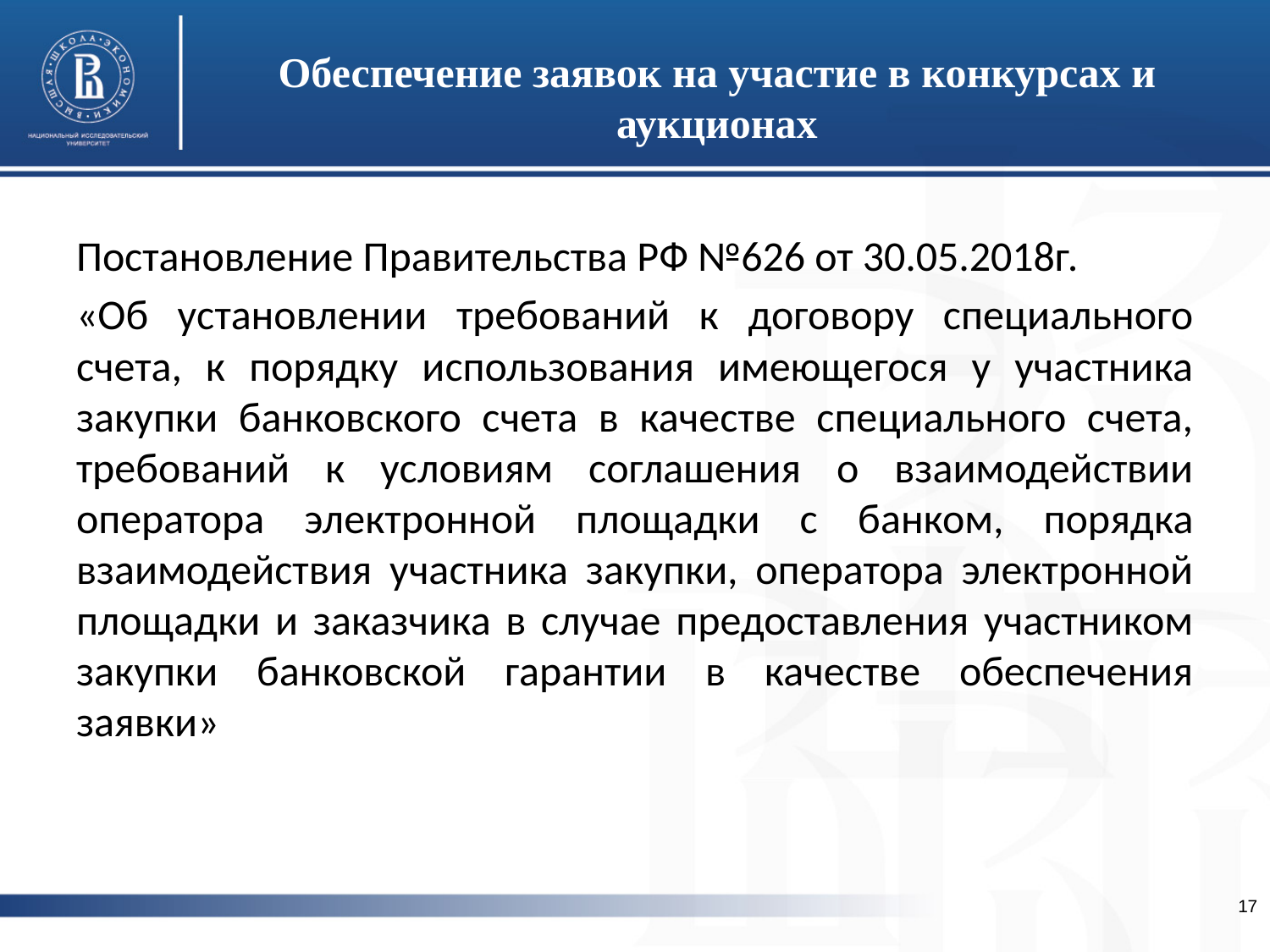

Обеспечение заявок на участие в конкурсах и аукционах
Постановление Правительства РФ №626 от 30.05.2018г.
«Об установлении требований к договору специального счета, ‎к порядку использования имеющегося у участника закупки банковского счета в качестве специального счета, требований к условиям соглашения о взаимодействии оператора электронной площадки с банком, порядка взаимодействия участника закупки, оператора электронной площадки и заказчика в случае предоставления участником закупки банковской гарантии в качестве обеспечения заявки»
17